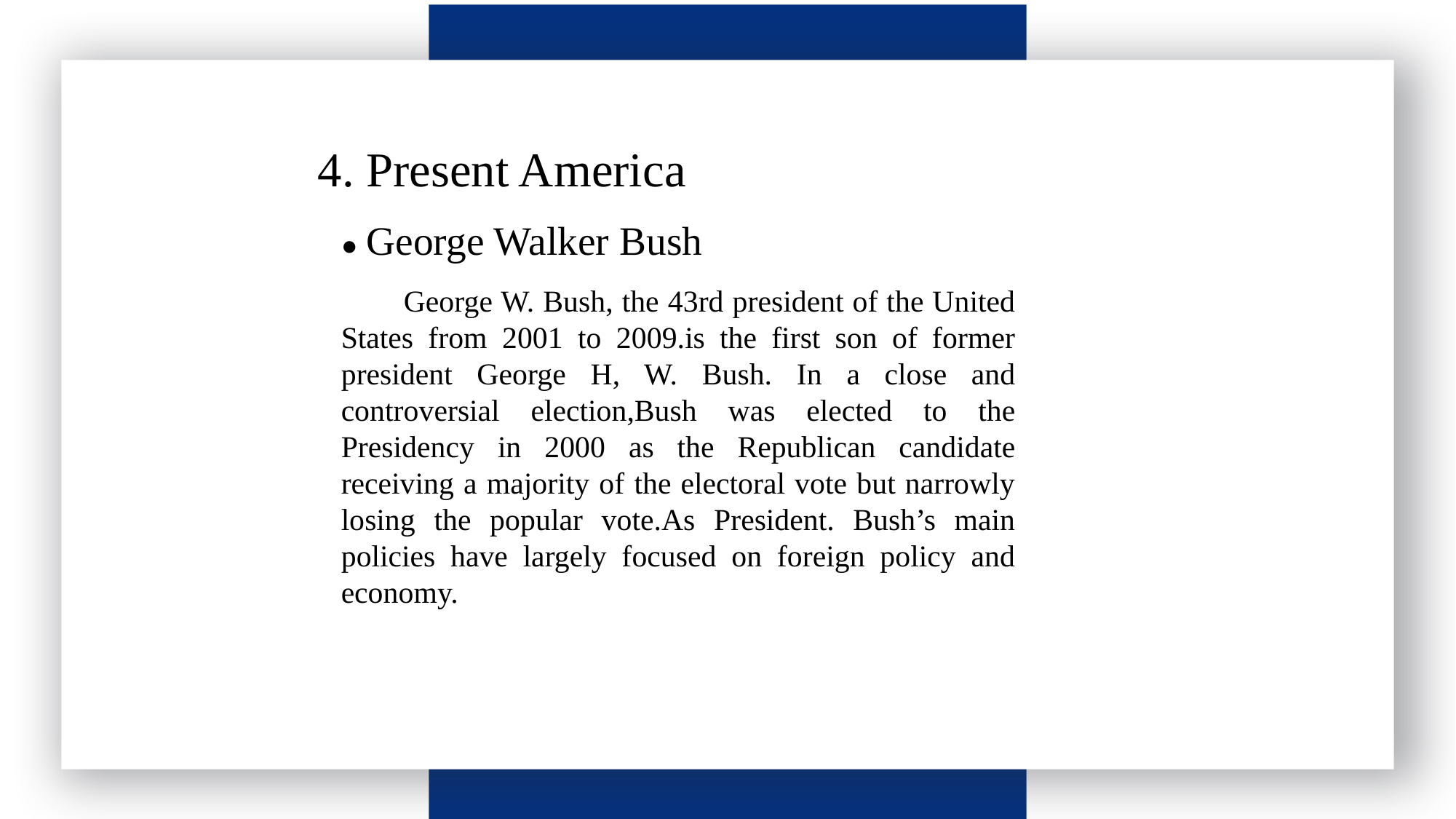

4. Present America
● George Walker Bush
 George W. Bush, the 43rd president of the United States from 2001 to 2009.is the first son of former president George H, W. Bush. In a close and controversial election,Bush was elected to the Presidency in 2000 as the Republican candidate receiving a majority of the electoral vote but narrowly losing the popular vote.As President. Bush’s main policies have largely focused on foreign policy and economy.